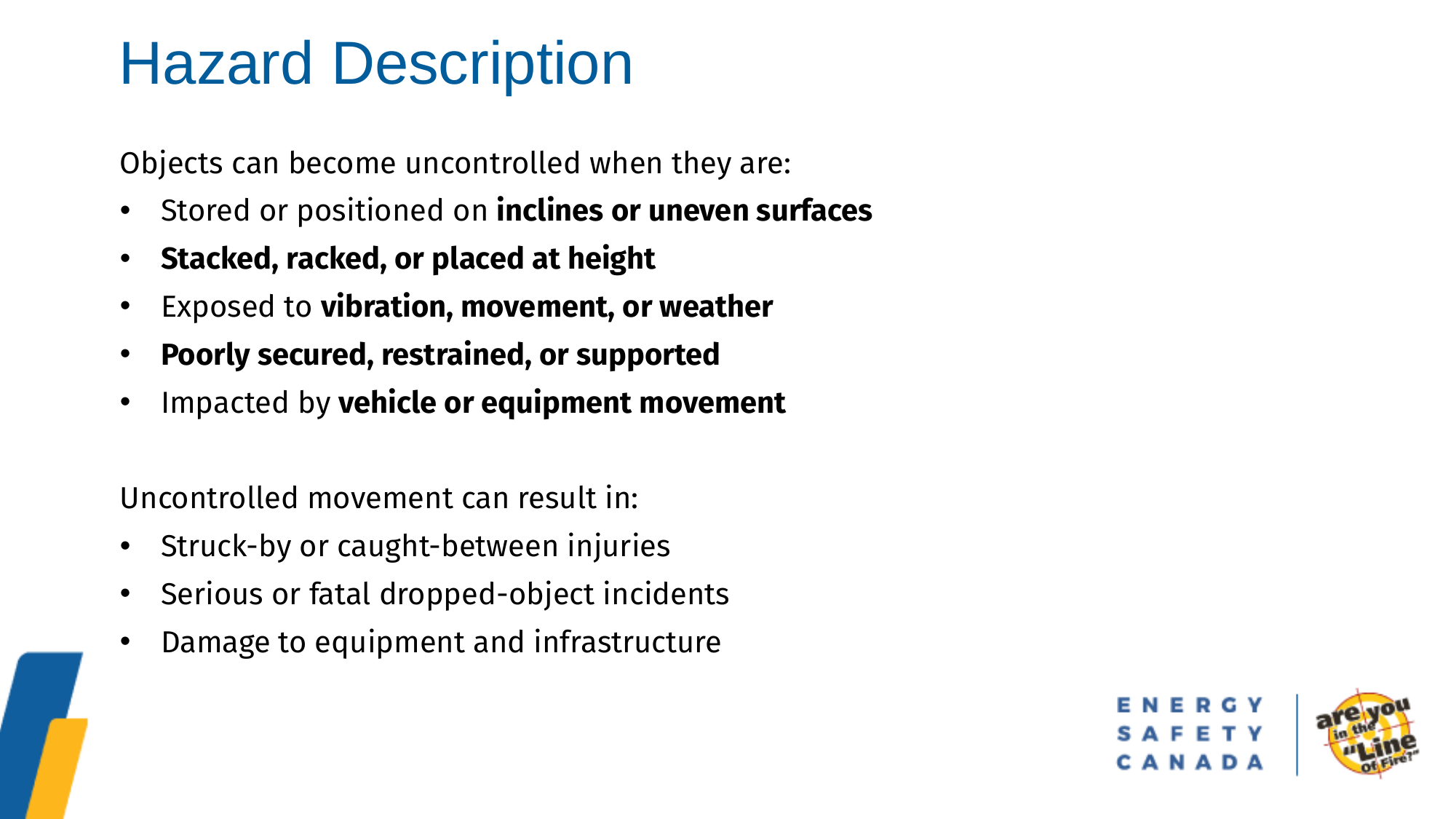

Hazard Description
Objects can become uncontrolled when they are:
Stored or positioned on inclines or uneven surfaces
Stacked, racked, or placed at height
Exposed to vibration, movement, or weather
Poorly secured, restrained, or supported
Impacted by vehicle or equipment movement

Uncontrolled movement can result in:
Struck-by or caught-between injuries
Serious or fatal dropped-object incidents
Damage to equipment and infrastructure